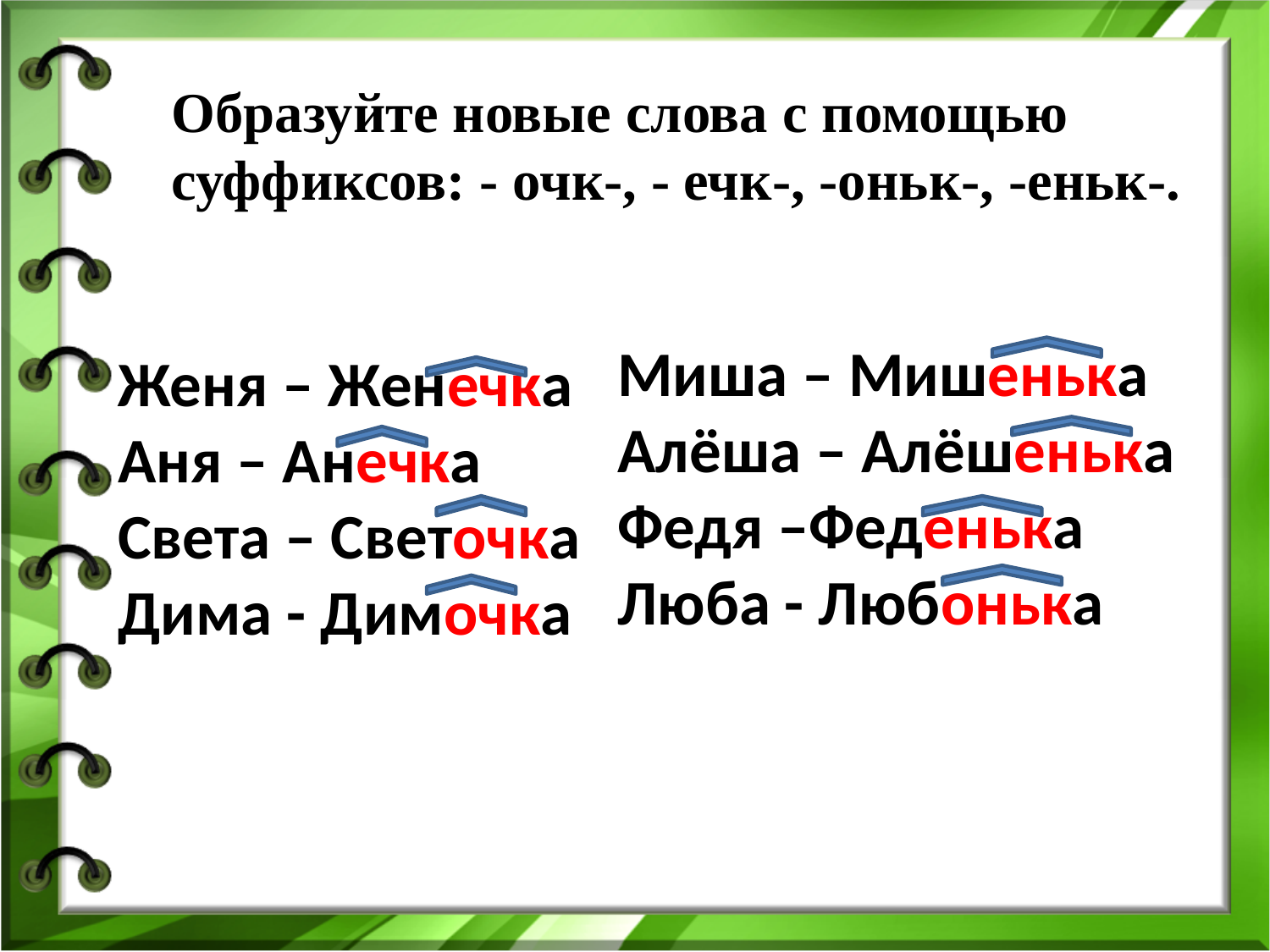

Образуйте новые слова с помощью суффиксов: - очк-, - ечк-, -оньк-, -еньк-.

Миша – Мишенька
Алёша – Алёшенька
Федя –Феденька
Люба - Любонька

 Женя – Женечка
 Аня – Анечка
 Света – Светочка
 Дима - Димочка